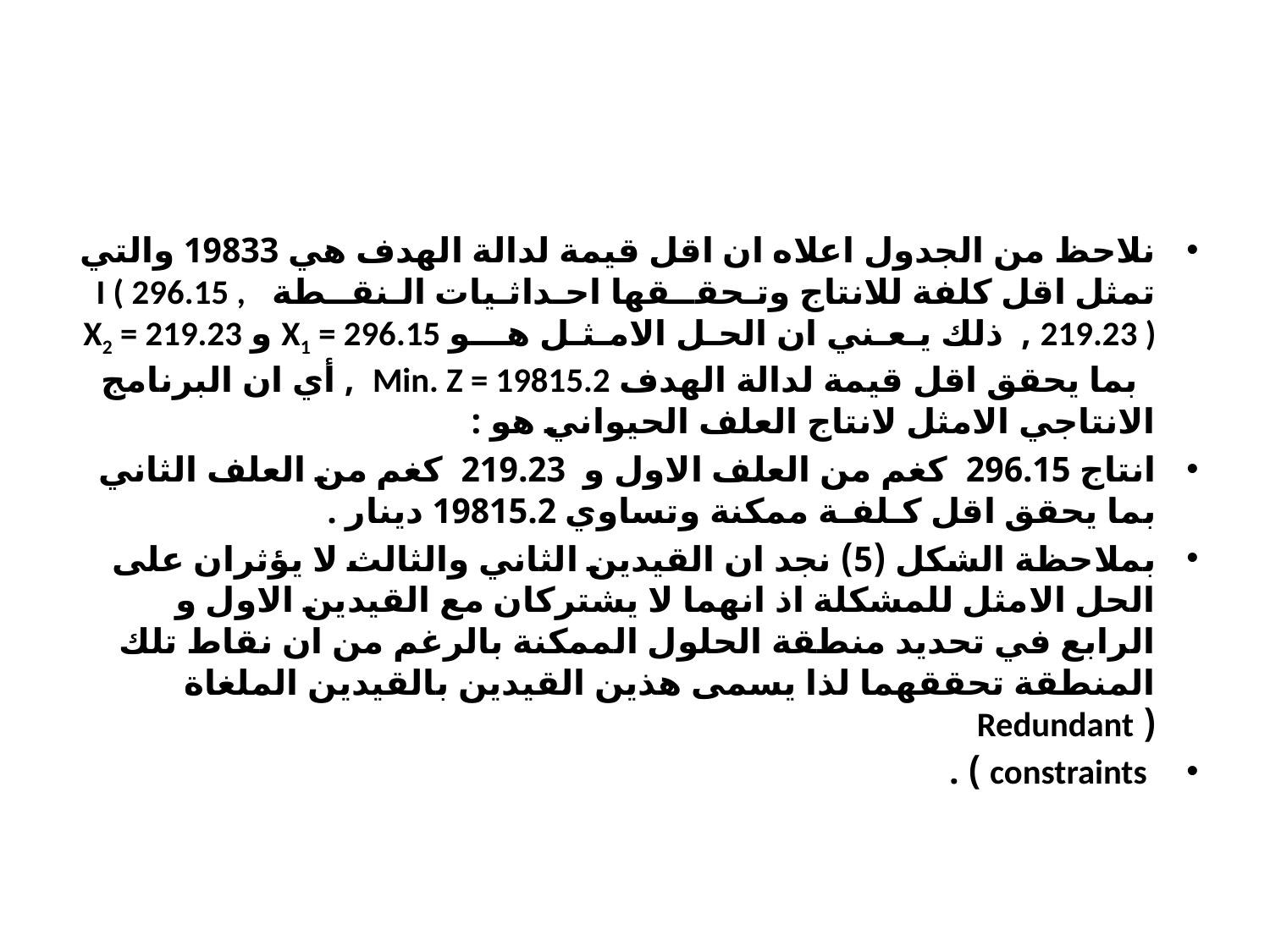

#
نلاحظ من الجدول اعلاه ان اقل قيمة لدالة الهدف هي 19833 والتي تمثل اقل كلفة للانتاج وتـحقــقها احـداثـيات الـنقــطة   I ( 296.15 , 219.23 ) ,  ذلك يـعـني ان الحـل الامـثـل هـــو X1 = 296.15 و X2 = 219.23   بما يحقق اقل قيمة لدالة الهدف Min. Z = 19815.2  , أي ان البرنامج الانتاجي الامثل لانتاج العلف الحيواني هو :
انتاج 296.15  كغم من العلف الاول و  219.23  كغم من العلف الثاني بما يحقق اقل كـلفـة ممكنة وتساوي 19815.2 دينار .
بملاحظة الشكل (5) نجد ان القيدين الثاني والثالث لا يؤثران على الحل الامثل للمشكلة اذ انهما لا يشتركان مع القيدين الاول و الرابع في تحديد منطقة الحلول الممكنة بالرغم من ان نقاط تلك المنطقة تحققهما لذا يسمى هذين القيدين بالقيدين الملغاة ( Redundant
 constraints ) .